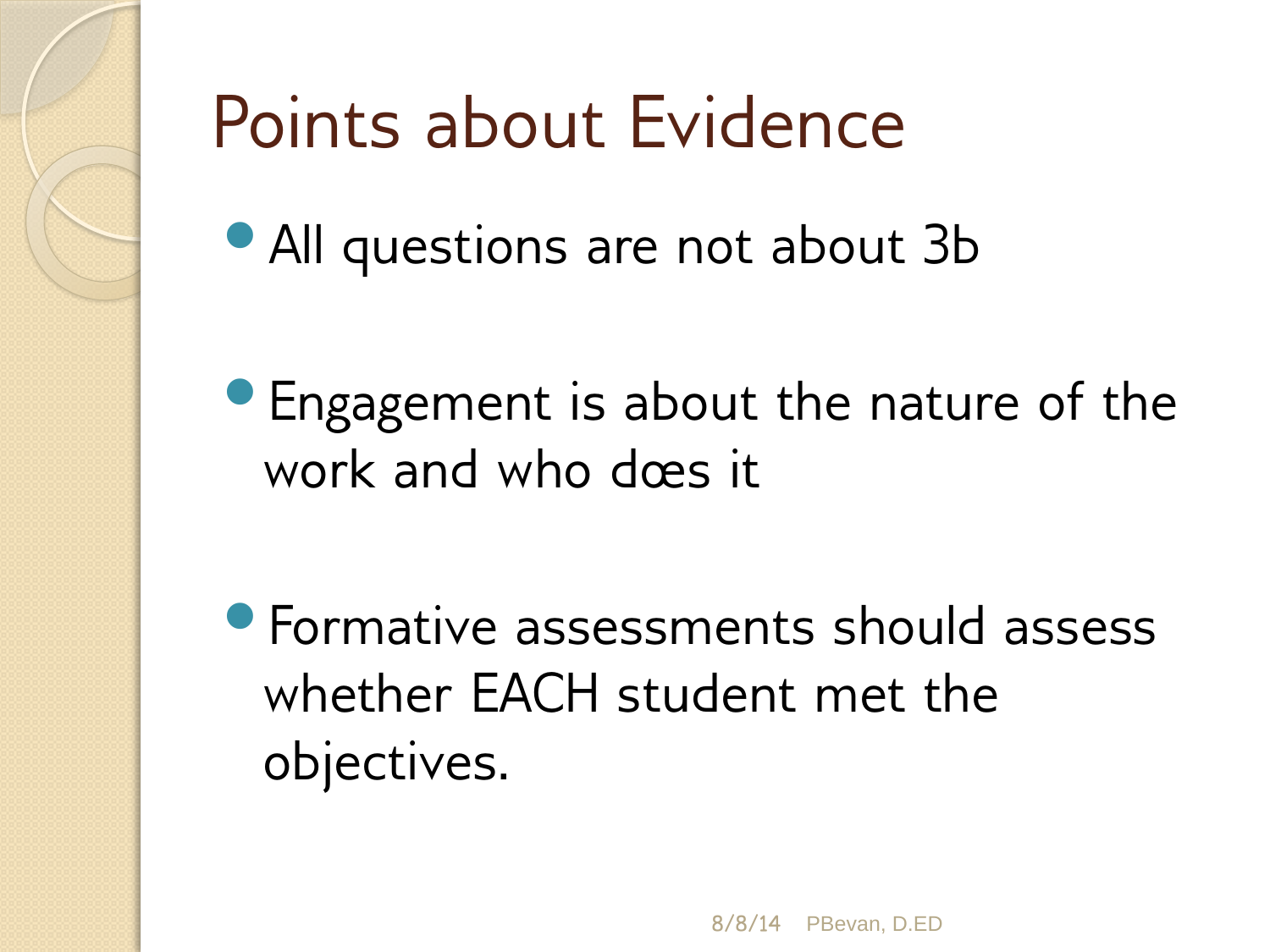

# Points about Evidence
All questions are not about 3b

Engagement is about the nature of the work and who does it

Formative assessments should assess whether EACH student met the objectives.
8/8/14
PBevan, D.ED